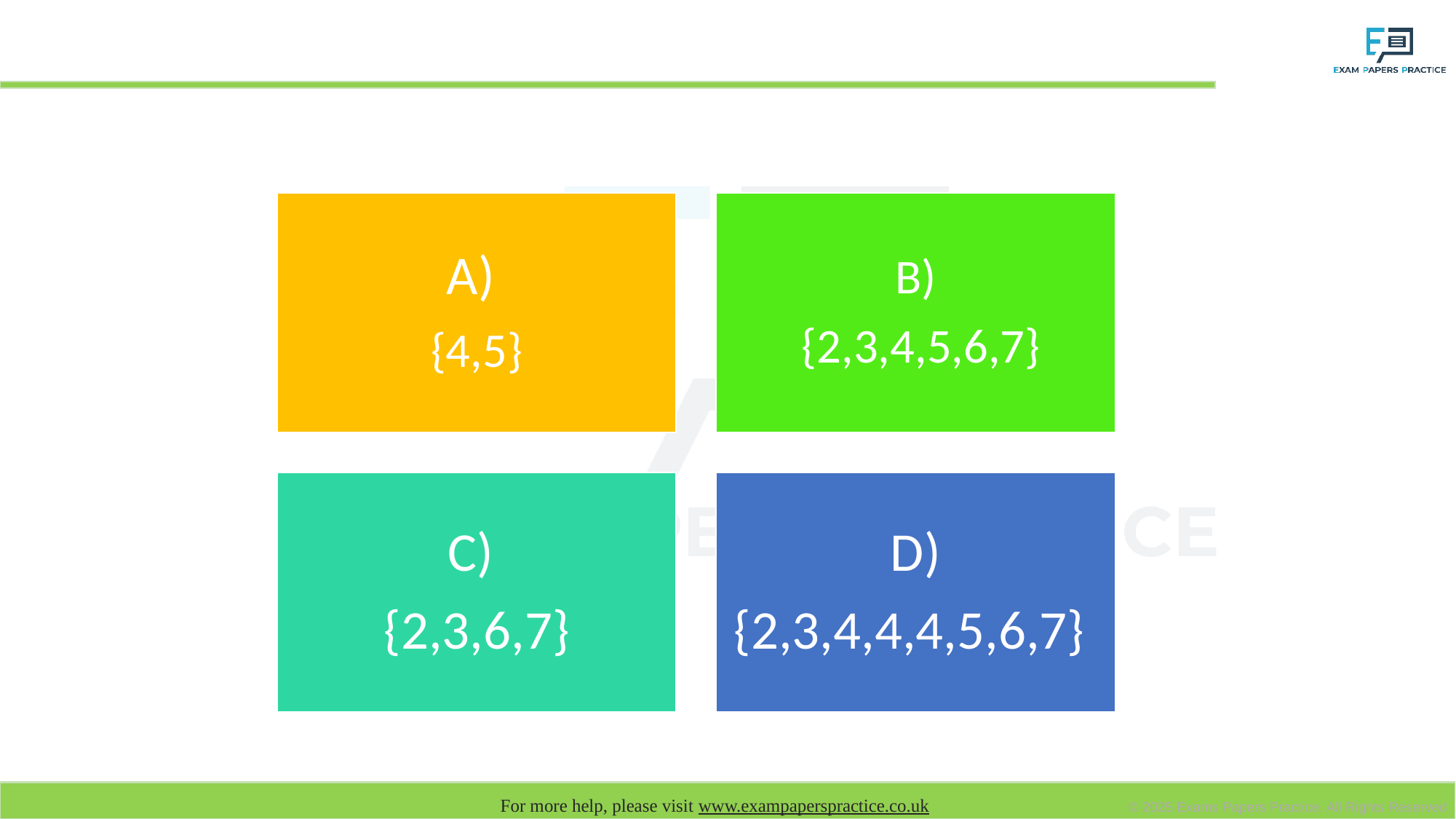

# If set A={2,3,4,5} and set B={4,5,6,7} what is A/B?
A)
{4,5}
B)
 {2,3,4,5,6,7}
C)
{2,3,6,7}
D)
{2,3,4,4,4,5,6,7}